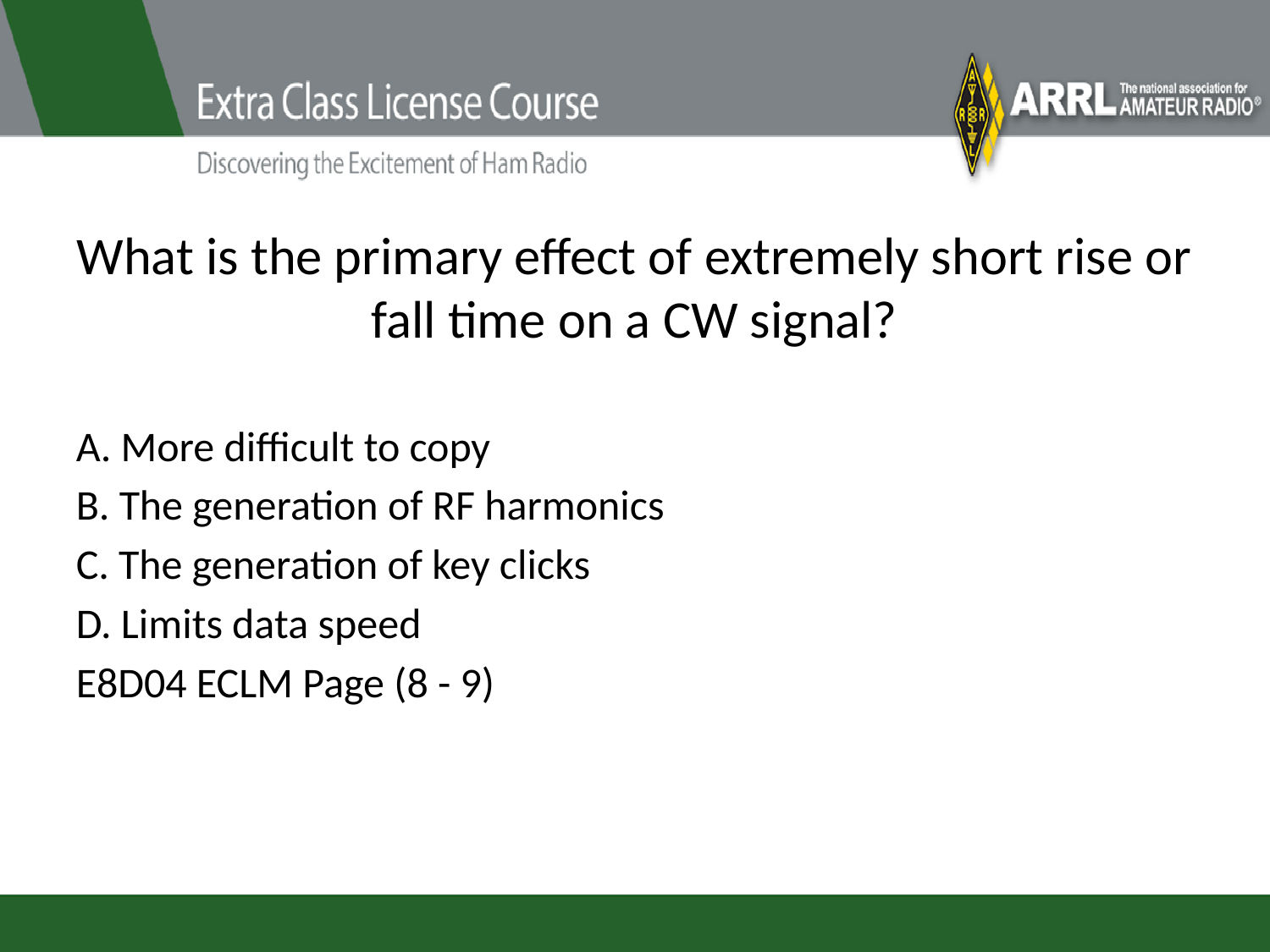

# What is the primary effect of extremely short rise or fall time on a CW signal?
A. More difficult to copy
B. The generation of RF harmonics
C. The generation of key clicks
D. Limits data speed
E8D04 ECLM Page (8 - 9)